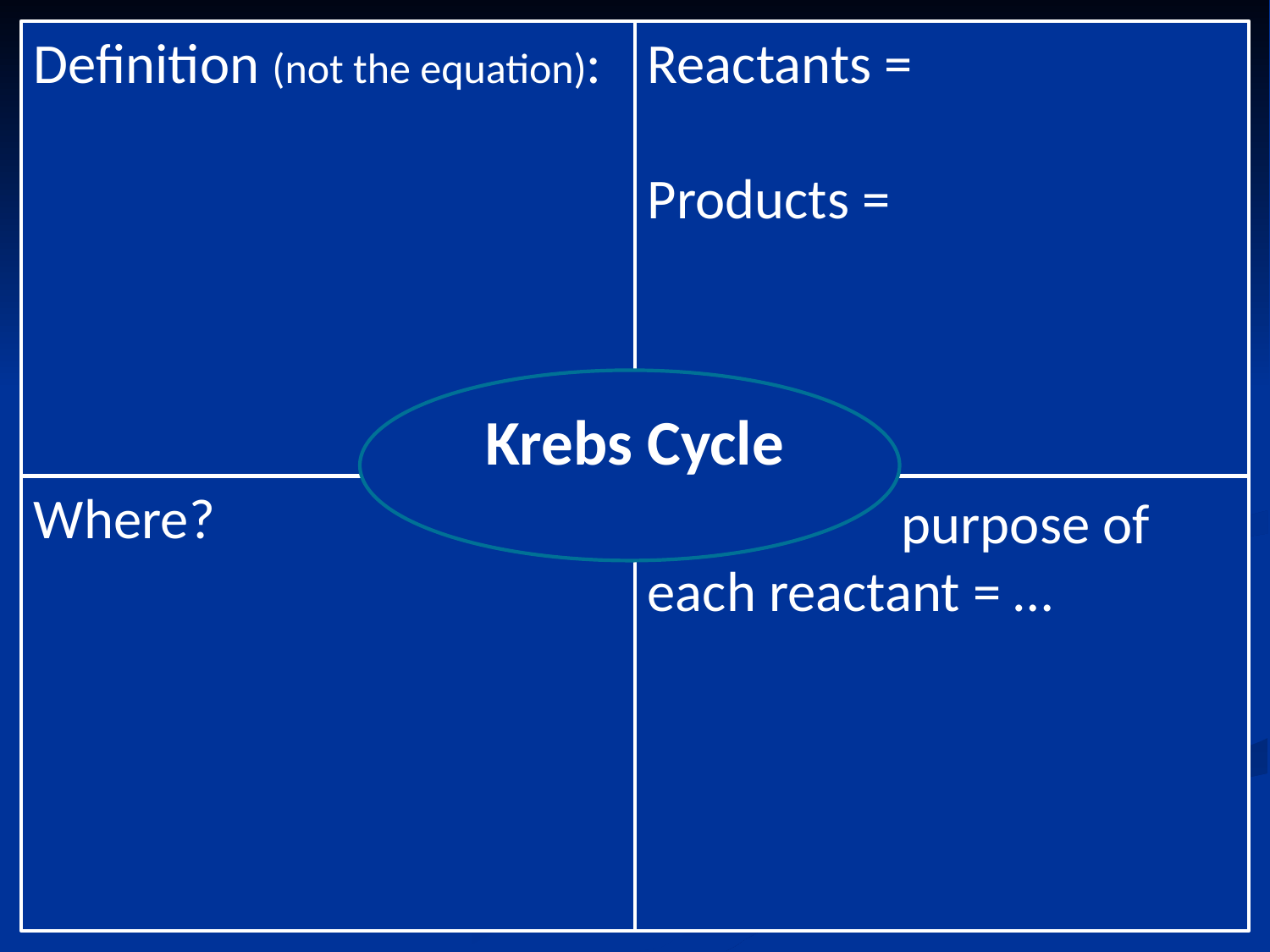

Definition (not the equation):

Reactants =

Products =

Krebs Cycle

Where?

	          purpose of each reactant = …